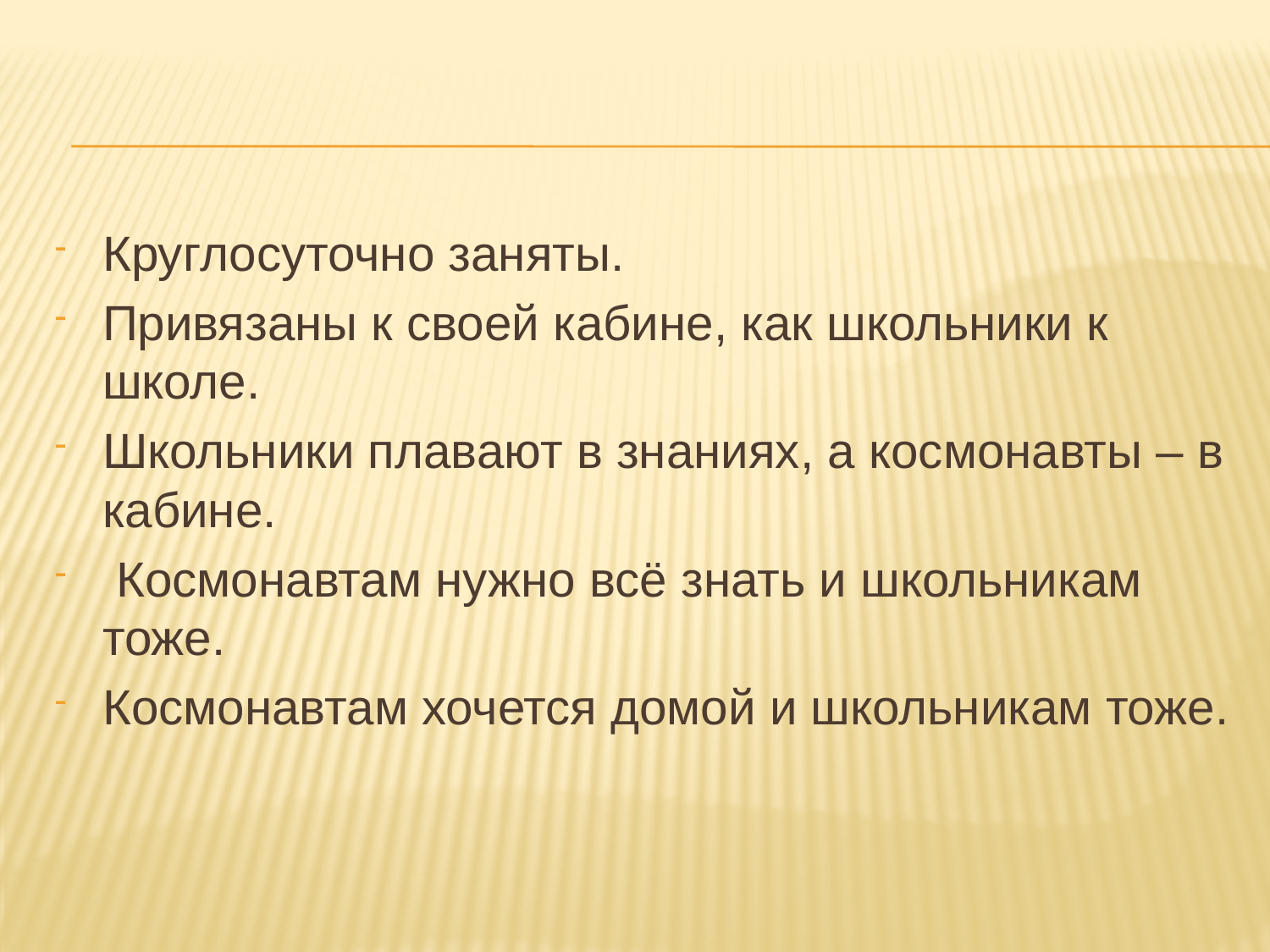

#
Круглосуточно заняты.
Привязаны к своей кабине, как школьники к школе.
Школьники плавают в знаниях, а космонавты – в кабине.
 Космонавтам нужно всё знать и школьникам тоже.
Космонавтам хочется домой и школьникам тоже.